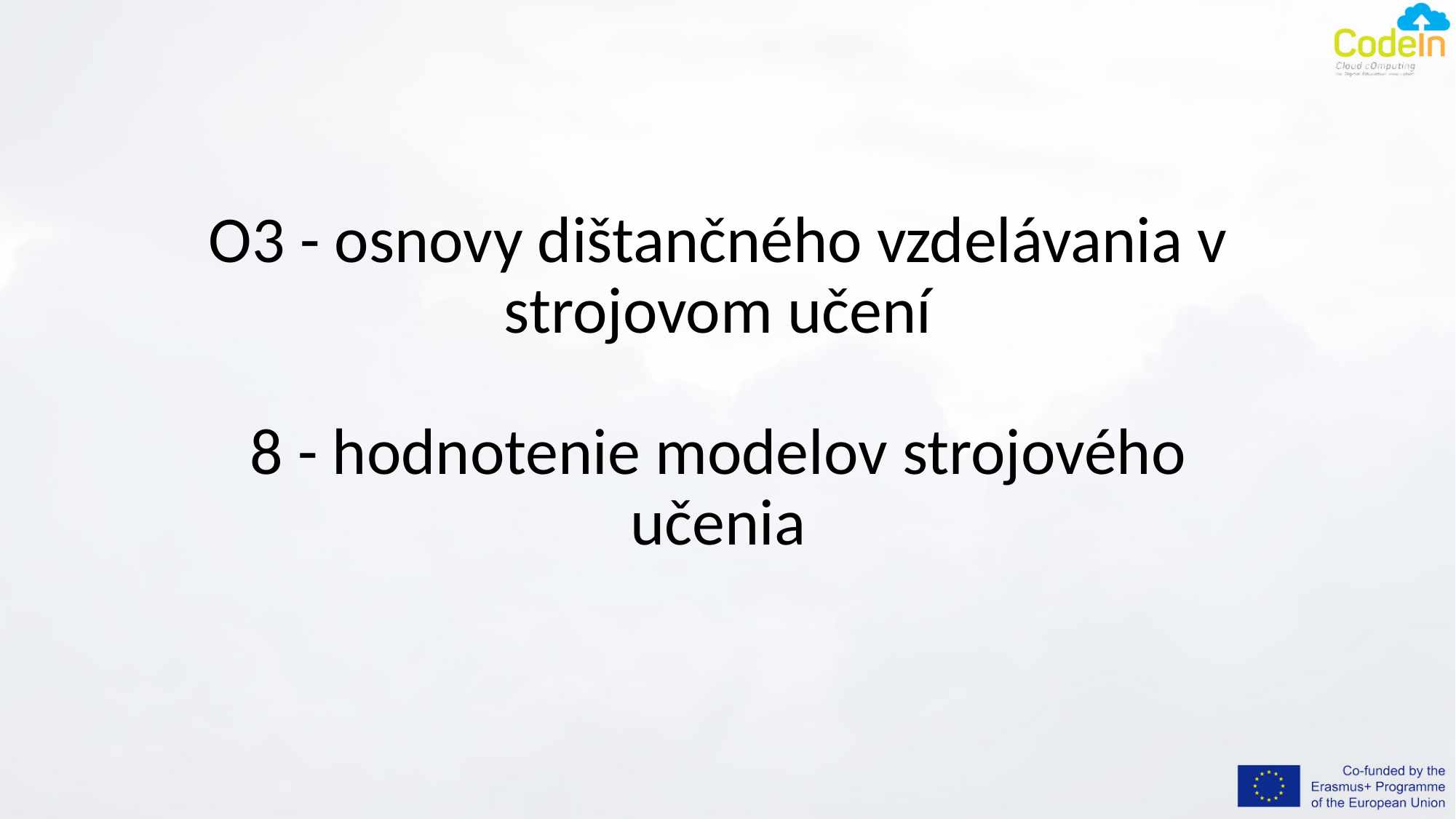

# O3 - osnovy dištančného vzdelávania v strojovom učení 8 - hodnotenie modelov strojového učenia